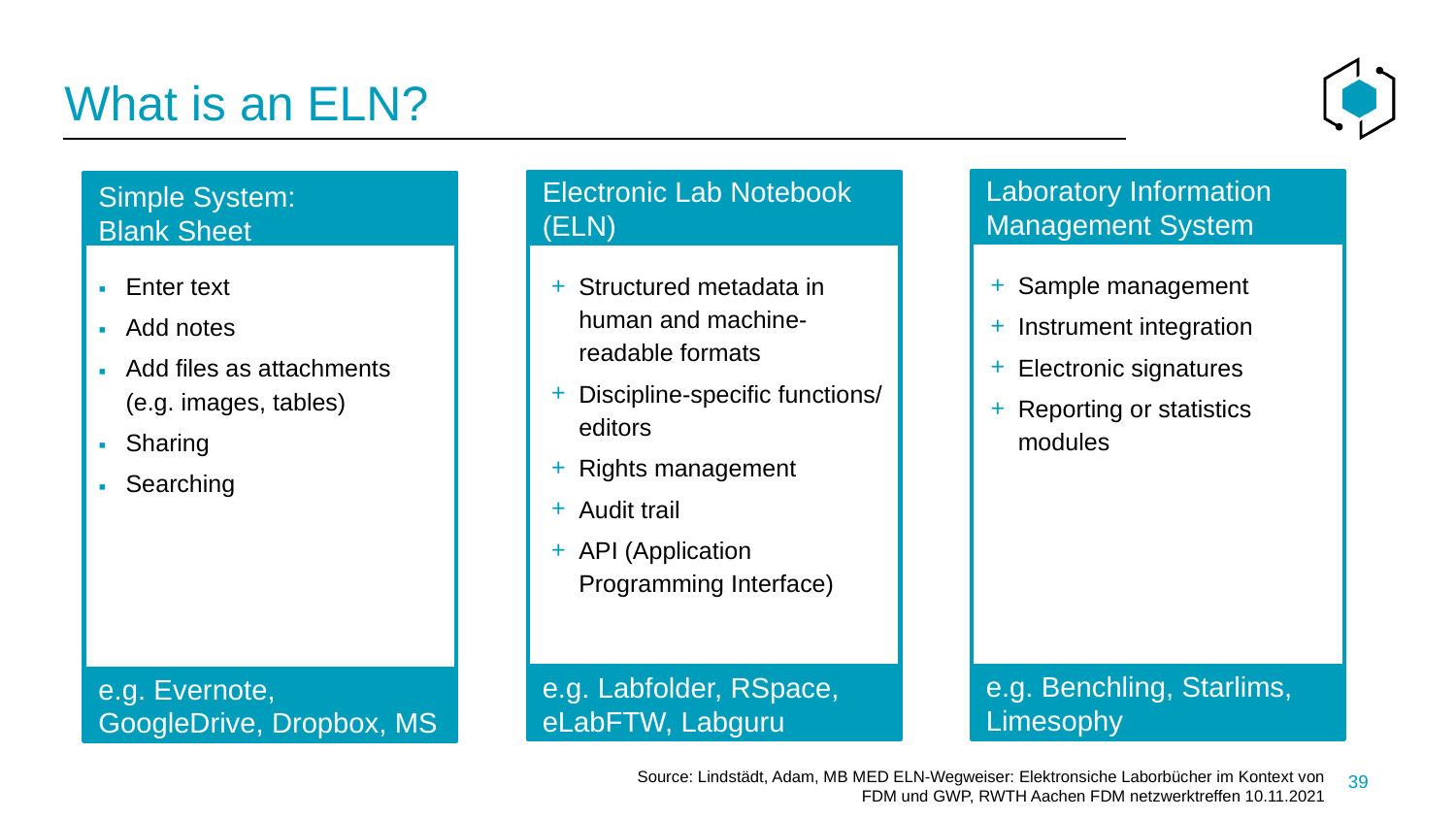

# What is an ELN?
Laboratory Information Management System (LIMS)
Electronic Lab Notebook (ELN)

Simple System:
Blank Sheet

Sample management
Instrument integration
Electronic signatures
Reporting or statistics modules

Enter text
Add notes
Add files as attachments (e.g. images, tables)
Sharing
Searching

Structured metadata in human and machine-readable formats
Discipline-specific functions/ editors
Rights management
Audit trail
API (Application Programming Interface)

e.g. Benchling, Starlims, Limesophy
e.g. Labfolder, RSpace, eLabFTW, Labguru
e.g. Evernote, GoogleDrive, Dropbox, MS Sharepoint

Source: Lindstädt, Adam, MB MED ELN-Wegweiser: Elektronsiche Laborbücher im Kontext von FDM und GWP, RWTH Aachen FDM netzwerktreffen 10.11.2021
39